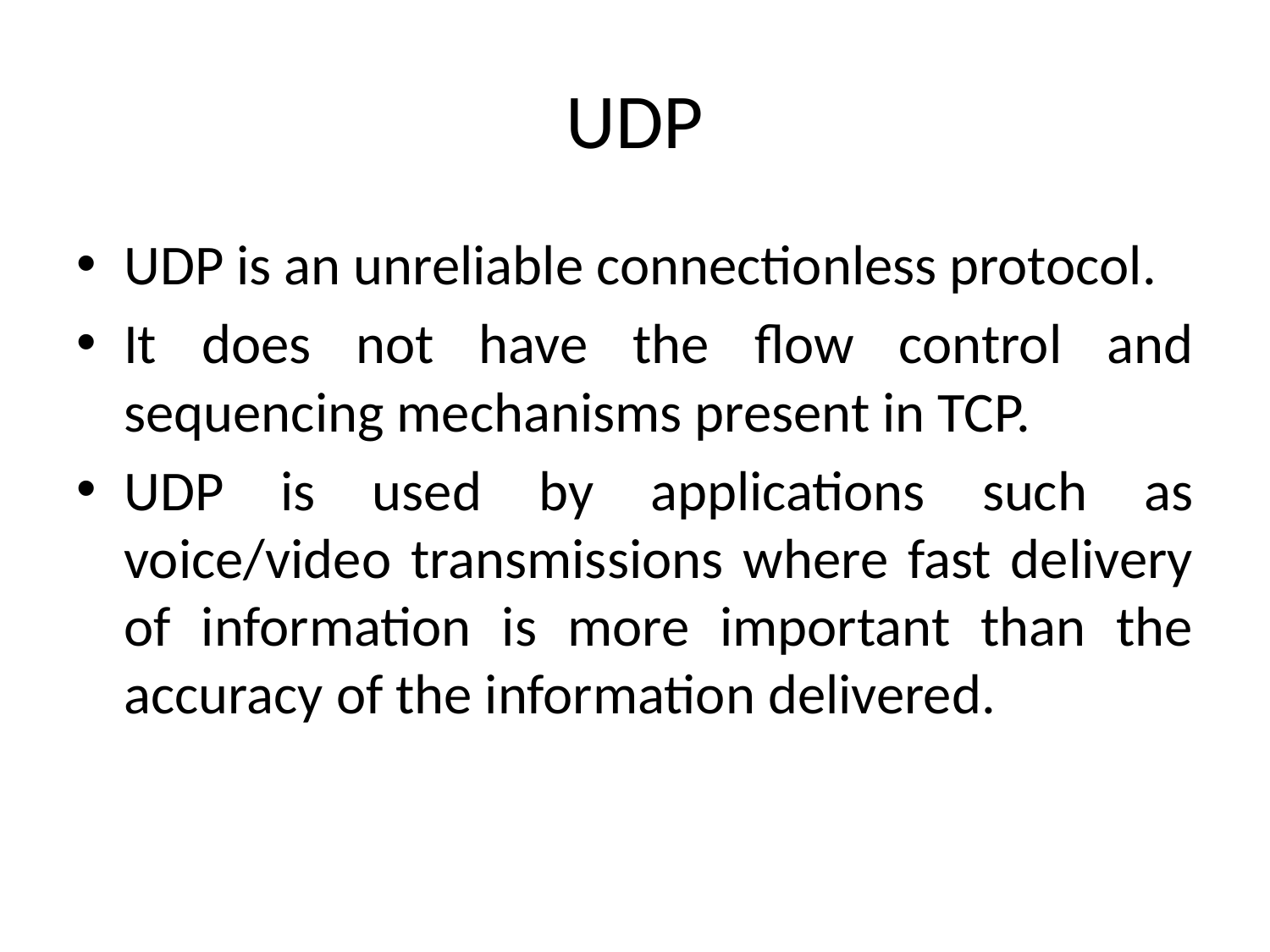

# UDP
UDP is an unreliable connectionless protocol.
It does not have the flow control and sequencing mechanisms present in TCP.
UDP is used by applications such as voice/video transmissions where fast delivery of information is more important than the accuracy of the information delivered.